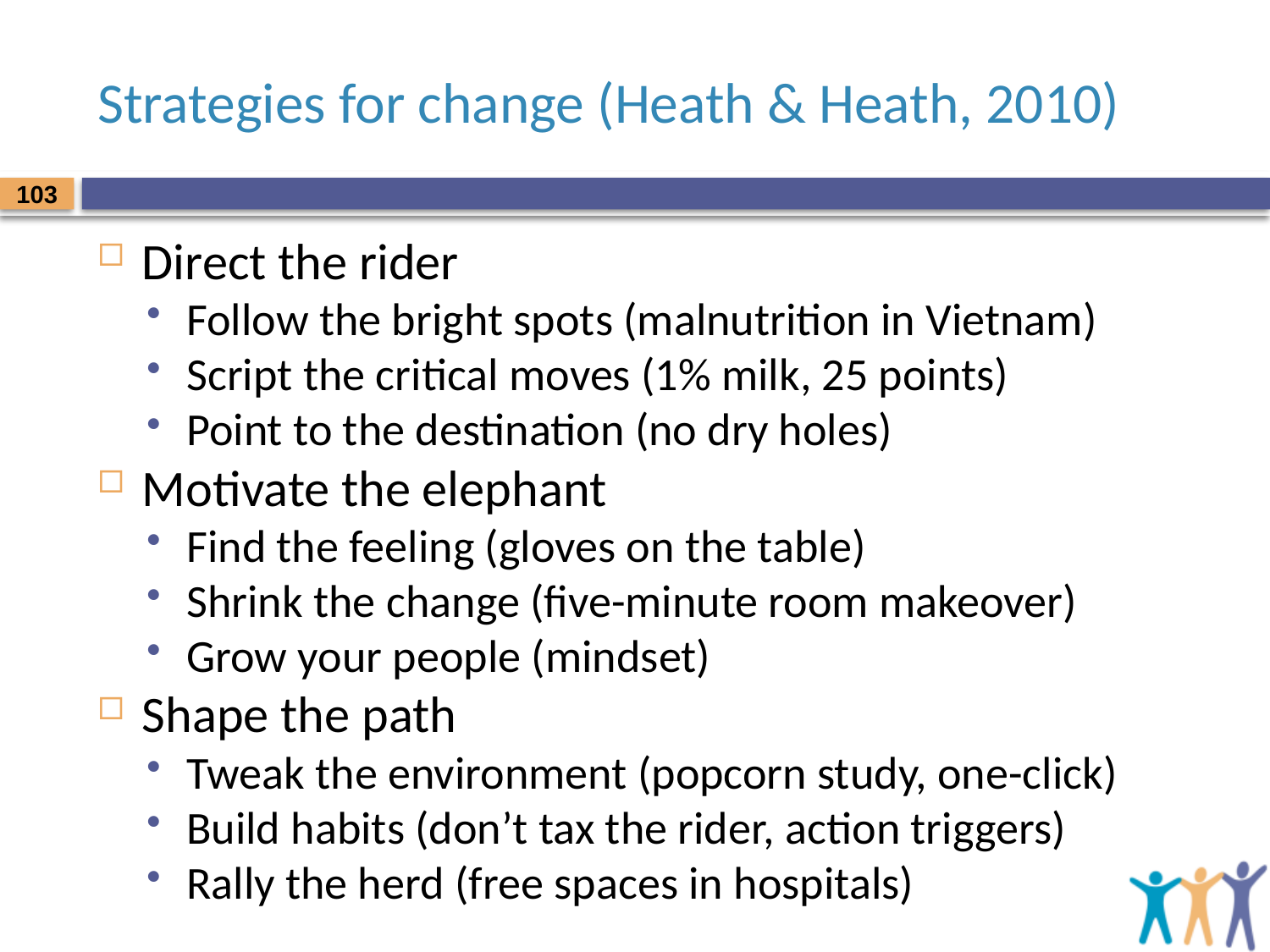

# Strategies for change (Heath & Heath, 2010)
103
Direct the rider
Follow the bright spots (malnutrition in Vietnam)
Script the critical moves (1% milk, 25 points)
Point to the destination (no dry holes)
Motivate the elephant
Find the feeling (gloves on the table)
Shrink the change (five-minute room makeover)
Grow your people (mindset)
Shape the path
Tweak the environment (popcorn study, one-click)
Build habits (don’t tax the rider, action triggers)
Rally the herd (free spaces in hospitals)